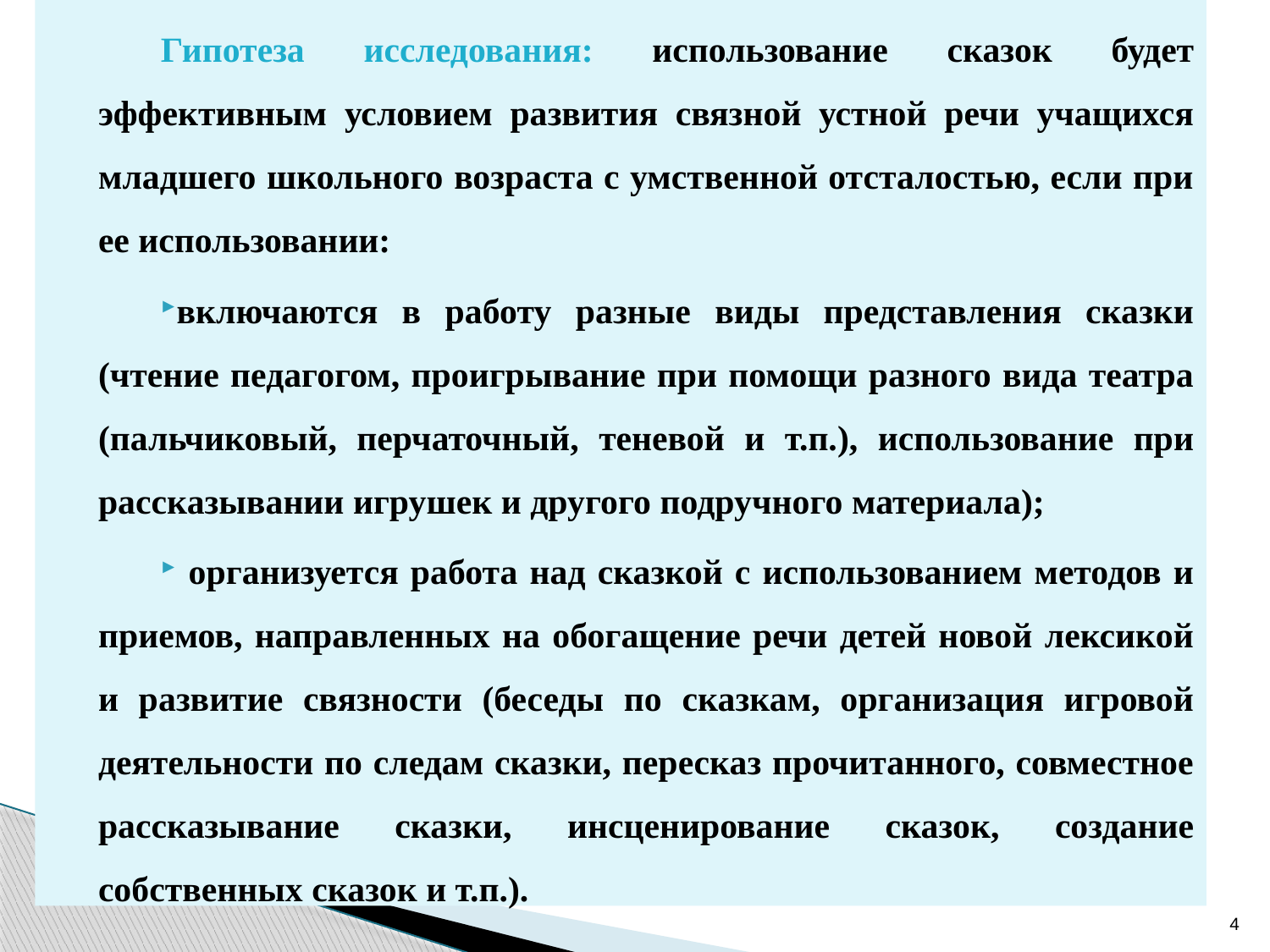

Гипотеза исследования: использование сказок будет эффективным условием развития связной устной речи учащихся младшего школьного возраста с умственной отсталостью, если при ее использовании:
включаются в работу разные виды представления сказки (чтение педагогом, проигрывание при помощи разного вида театра (пальчиковый, перчаточный, теневой и т.п.), использование при рассказывании игрушек и другого подручного материала);
 организуется работа над сказкой с использованием методов и приемов, направленных на обогащение речи детей новой лексикой и развитие связности (беседы по сказкам, организация игровой деятельности по следам сказки, пересказ прочитанного, совместное рассказывание сказки, инсценирование сказок, создание собственных сказок и т.п.).

4